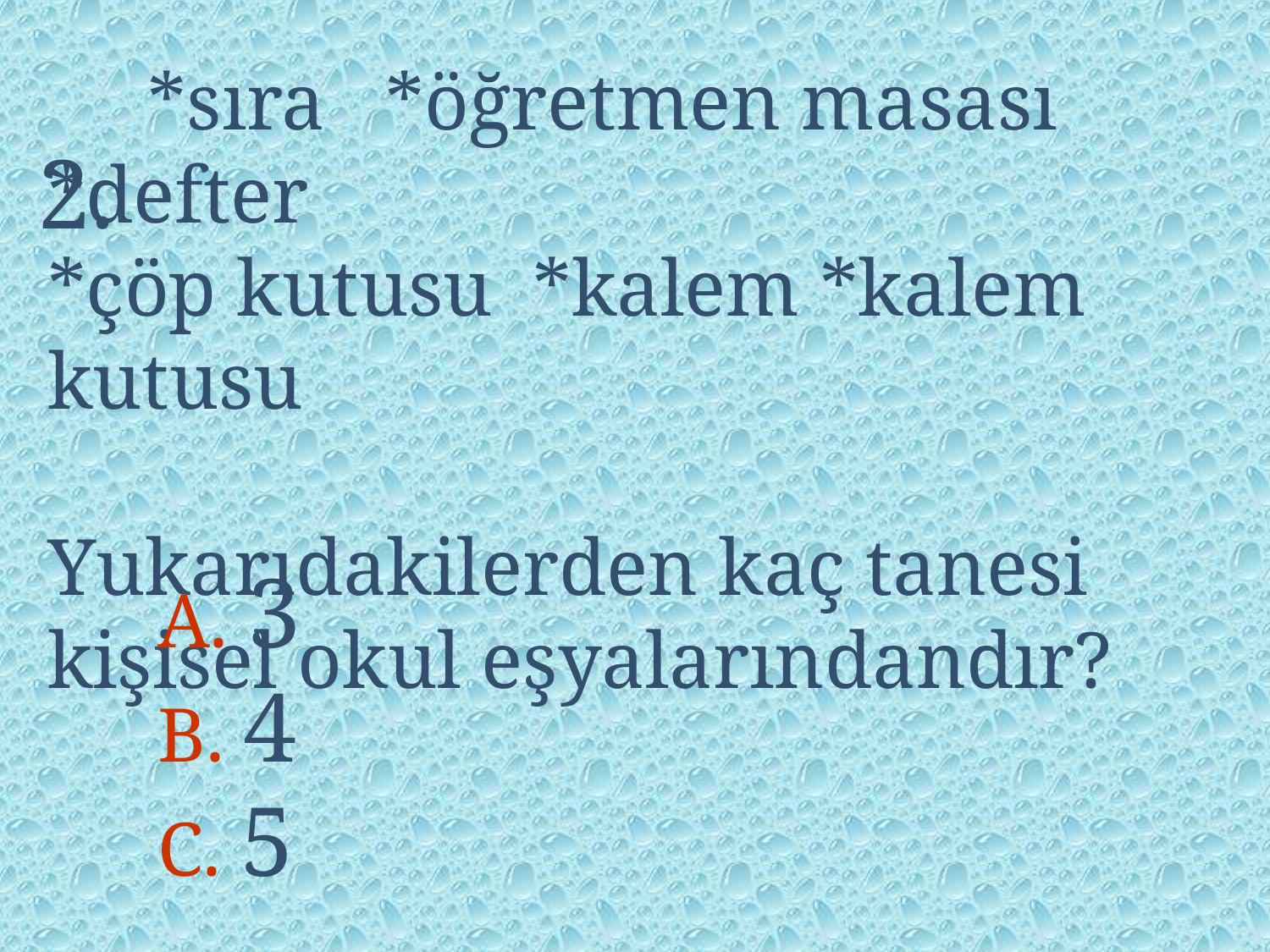

2.
     *sıra   *öğretmen masası   *defter
*çöp kutusu  *kalem *kalem kutusu

Yukarıdakilerden kaç tanesi kişisel okul eşyalarındandır?
A. 3
B. 4
C. 5